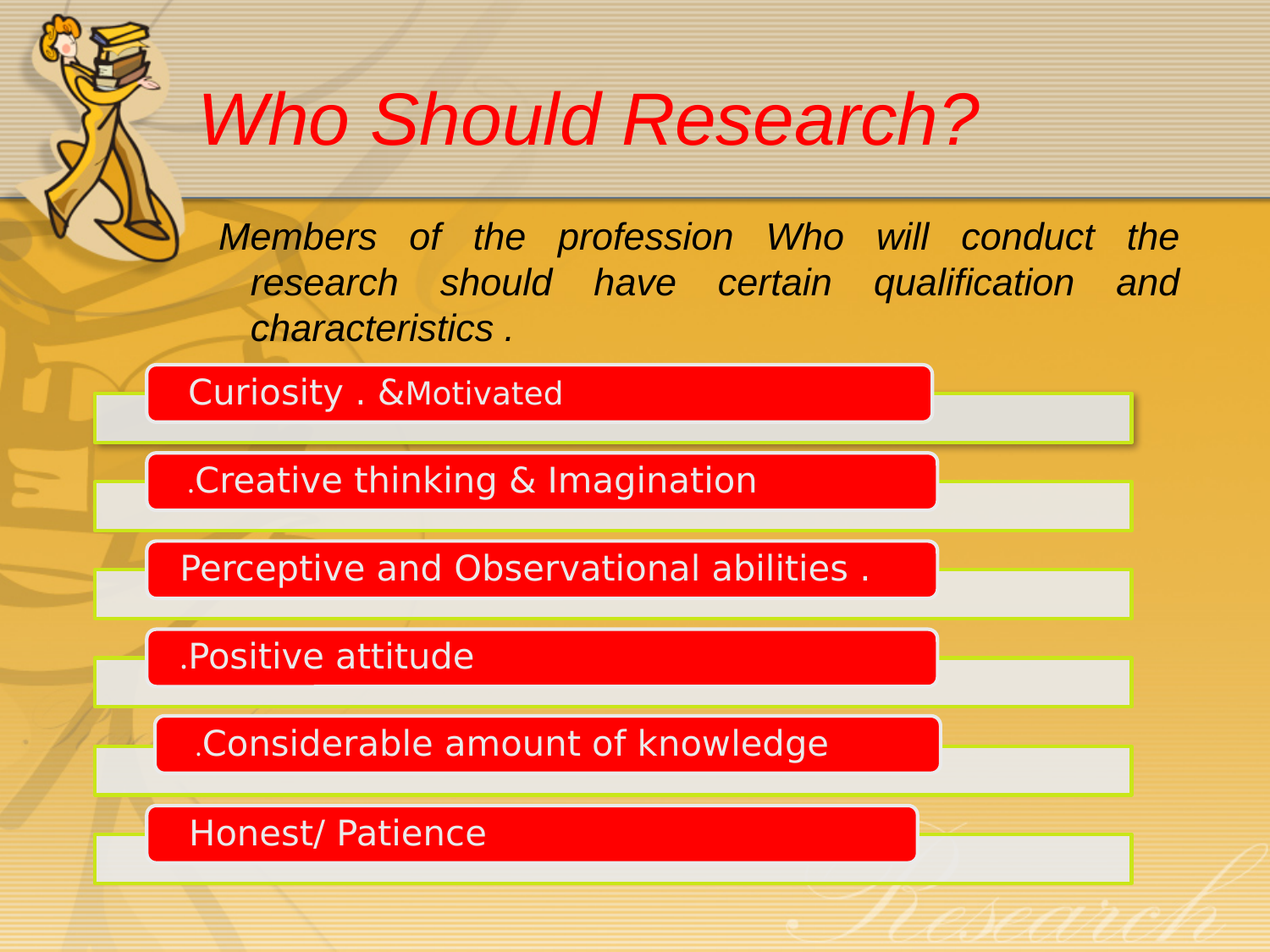

# Who Should Research?
Members of the profession Who will conduct the research should have certain qualification and characteristics .
   Curiosity . &Motivated
Creative thinking & Imagination.
Perceptive and Observational abilities .
Positive attitude.
Considerable amount of knowledge.
Honest/ Patience